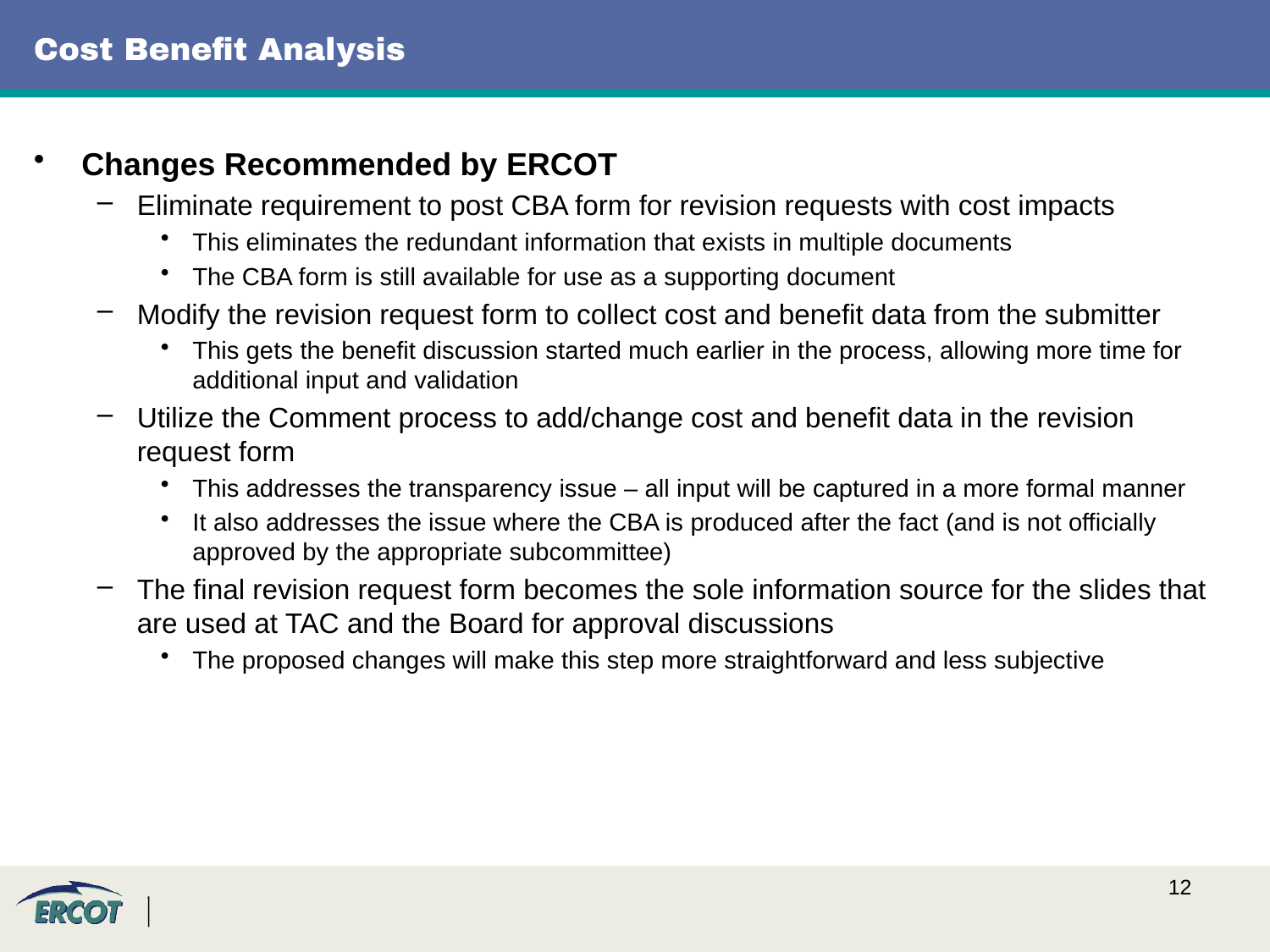

# Cost Benefit Analysis
Changes Recommended by ERCOT
Eliminate requirement to post CBA form for revision requests with cost impacts
This eliminates the redundant information that exists in multiple documents
The CBA form is still available for use as a supporting document
Modify the revision request form to collect cost and benefit data from the submitter
This gets the benefit discussion started much earlier in the process, allowing more time for additional input and validation
Utilize the Comment process to add/change cost and benefit data in the revision request form
This addresses the transparency issue – all input will be captured in a more formal manner
It also addresses the issue where the CBA is produced after the fact (and is not officially approved by the appropriate subcommittee)
The final revision request form becomes the sole information source for the slides that are used at TAC and the Board for approval discussions
The proposed changes will make this step more straightforward and less subjective